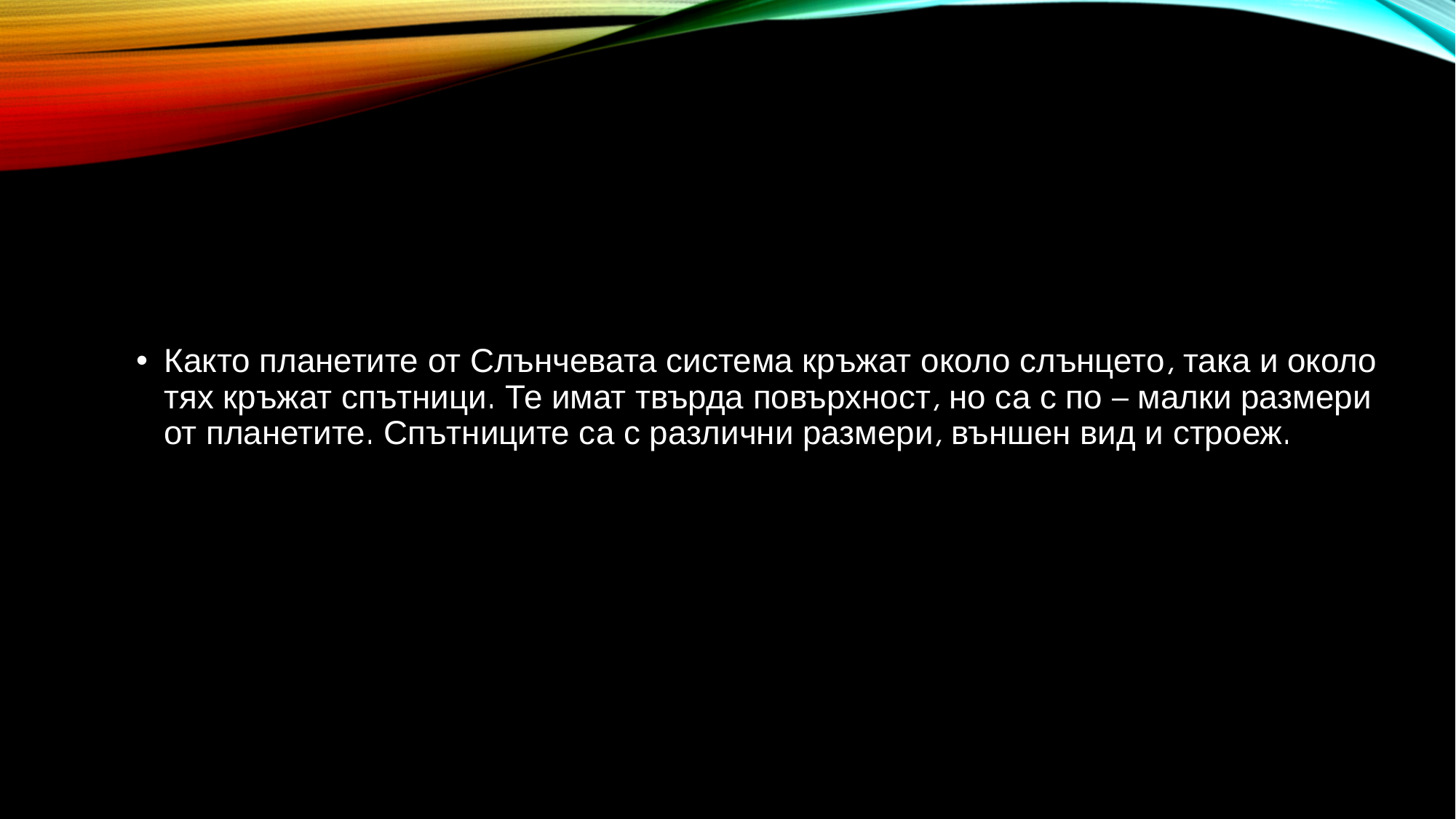

Както планетите от Слънчевата система кръжат около слънцето, така и около тях кръжат спътници. Те имат твърда повърхност, но са с по – малки размери от планетите. Спътниците са с различни размери, външен вид и строеж.